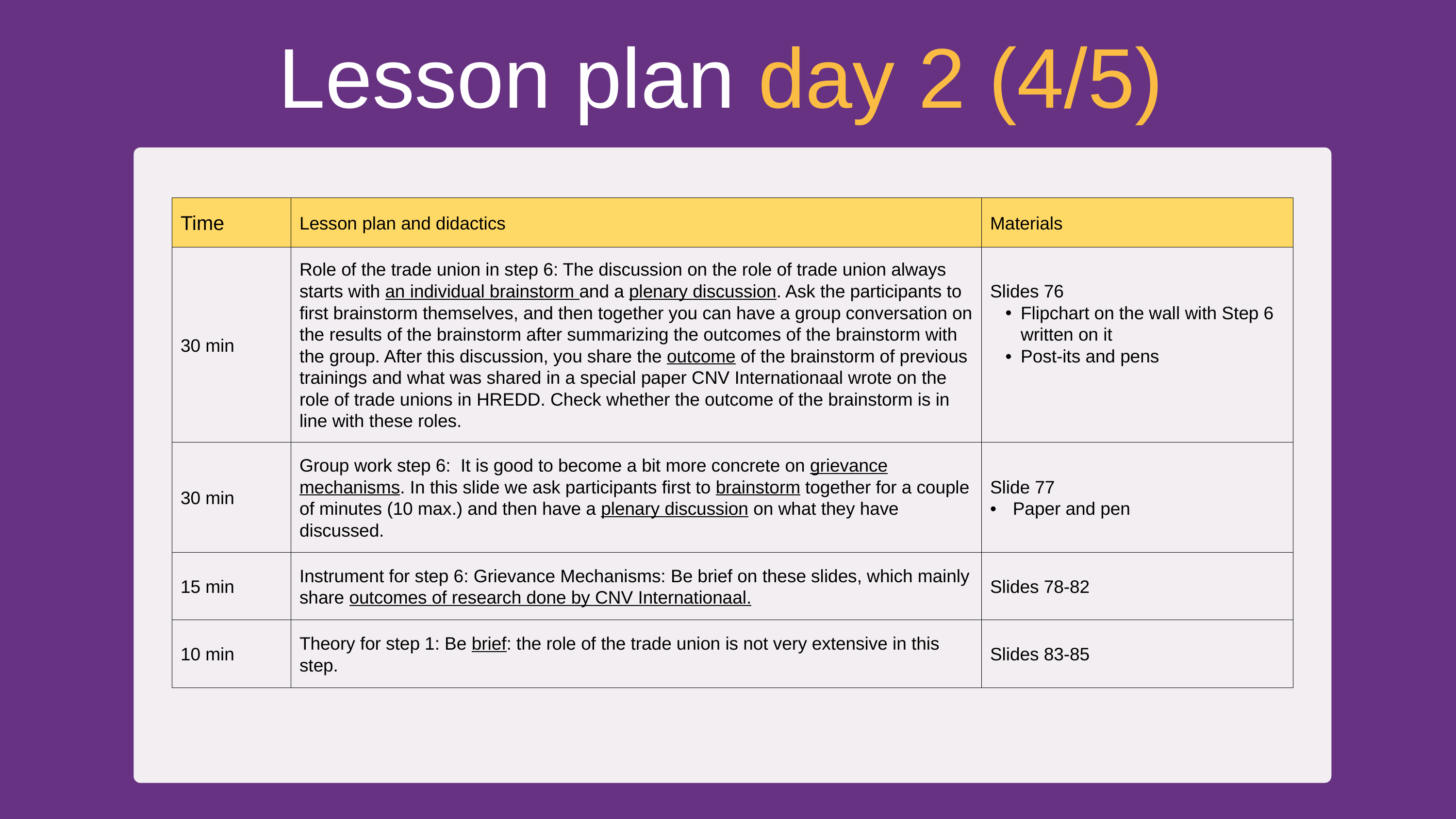

Lesson plan day 2 (4/5)

| Time | Lesson plan and didactics | Materials |
| --- | --- | --- |
| 30 min | Role of the trade union in step 6: The discussion on the role of trade union always starts with an individual brainstorm and a plenary discussion. Ask the participants to first brainstorm themselves, and then together you can have a group conversation on the results of the brainstorm after summarizing the outcomes of the brainstorm with the group. After this discussion, you share the outcome of the brainstorm of previous trainings and what was shared in a special paper CNV Internationaal wrote on the role of trade unions in HREDD. Check whether the outcome of the brainstorm is in line with these roles. | Slides 76 Flipchart on the wall with Step 6 written on it Post-its and pens |
| 30 min | Group work step 6: It is good to become a bit more concrete on grievance mechanisms. In this slide we ask participants first to brainstorm together for a couple of minutes (10 max.) and then have a plenary discussion on what they have discussed. | Slide 77 Paper and pen |
| 15 min | Instrument for step 6: Grievance Mechanisms: Be brief on these slides, which mainly share outcomes of research done by CNV Internationaal. | Slides 78-82 |
| 10 min | Theory for step 1: Be brief: the role of the trade union is not very extensive in this step. | Slides 83-85 |